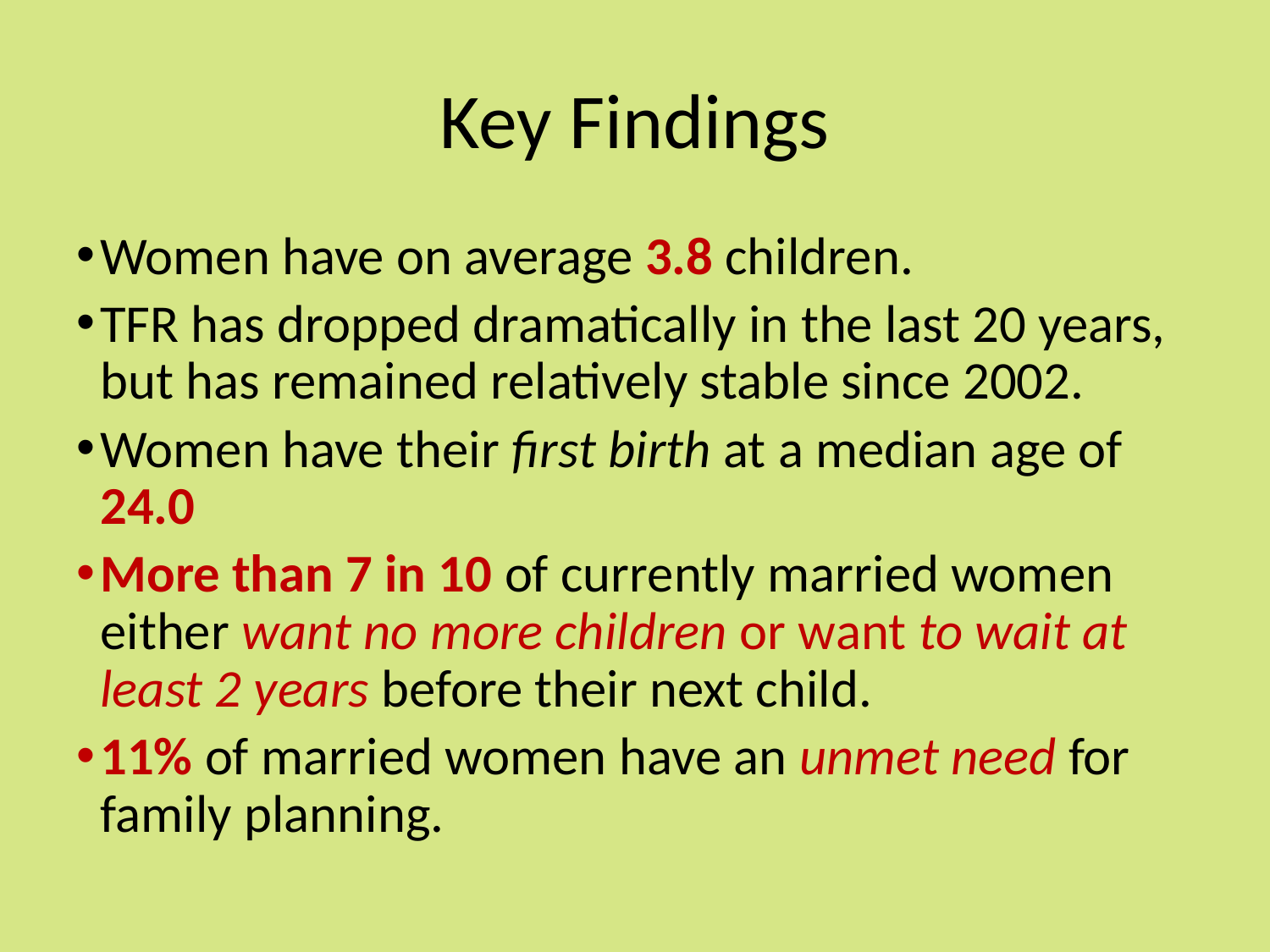

# Key Findings
Women have on average 3.8 children.
TFR has dropped dramatically in the last 20 years, but has remained relatively stable since 2002.
Women have their first birth at a median age of 24.0
More than 7 in 10 of currently married women either want no more children or want to wait at least 2 years before their next child.
11% of married women have an unmet need for family planning.